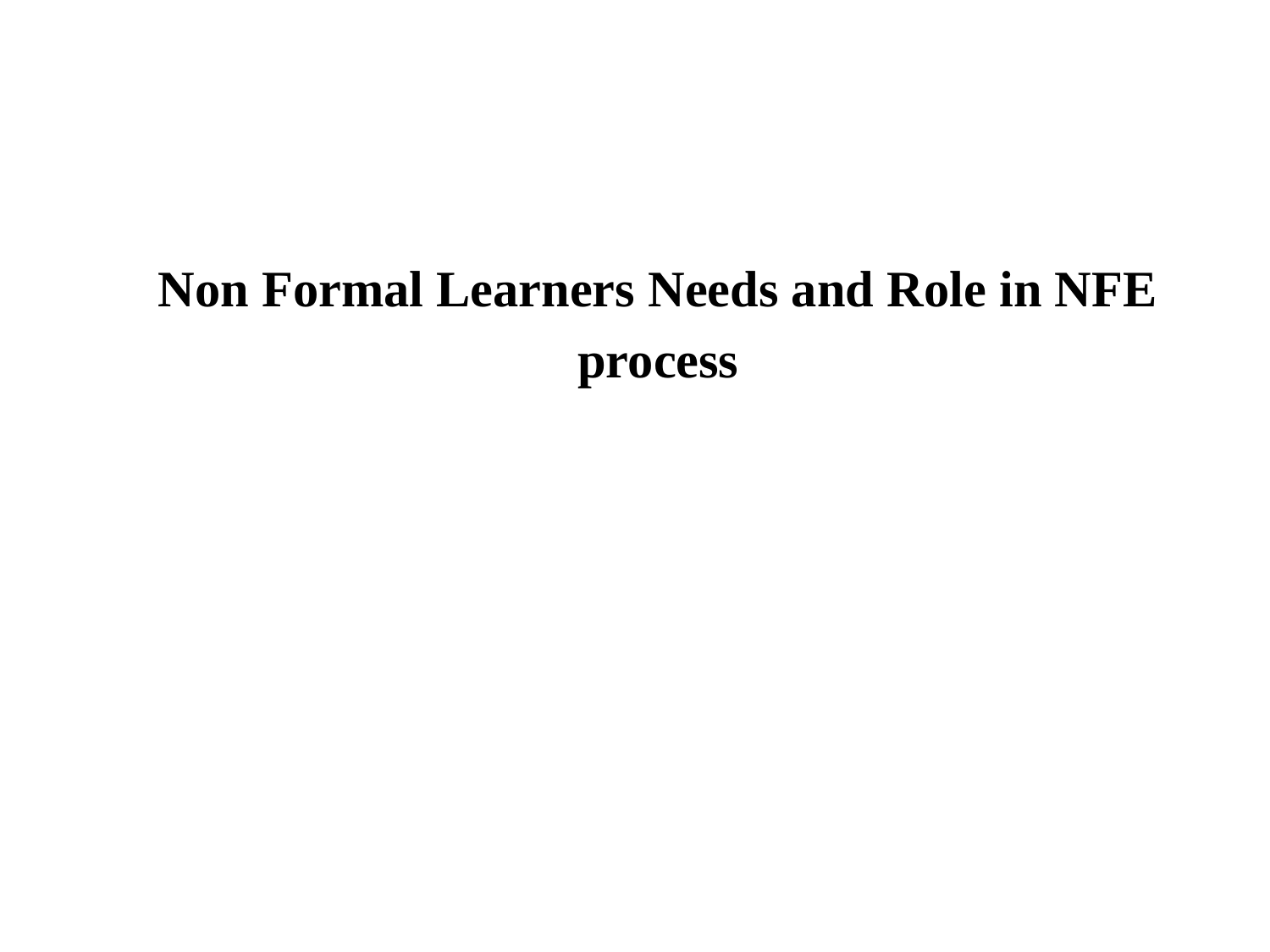

# Non Formal Learners Needs and Role in NFE process